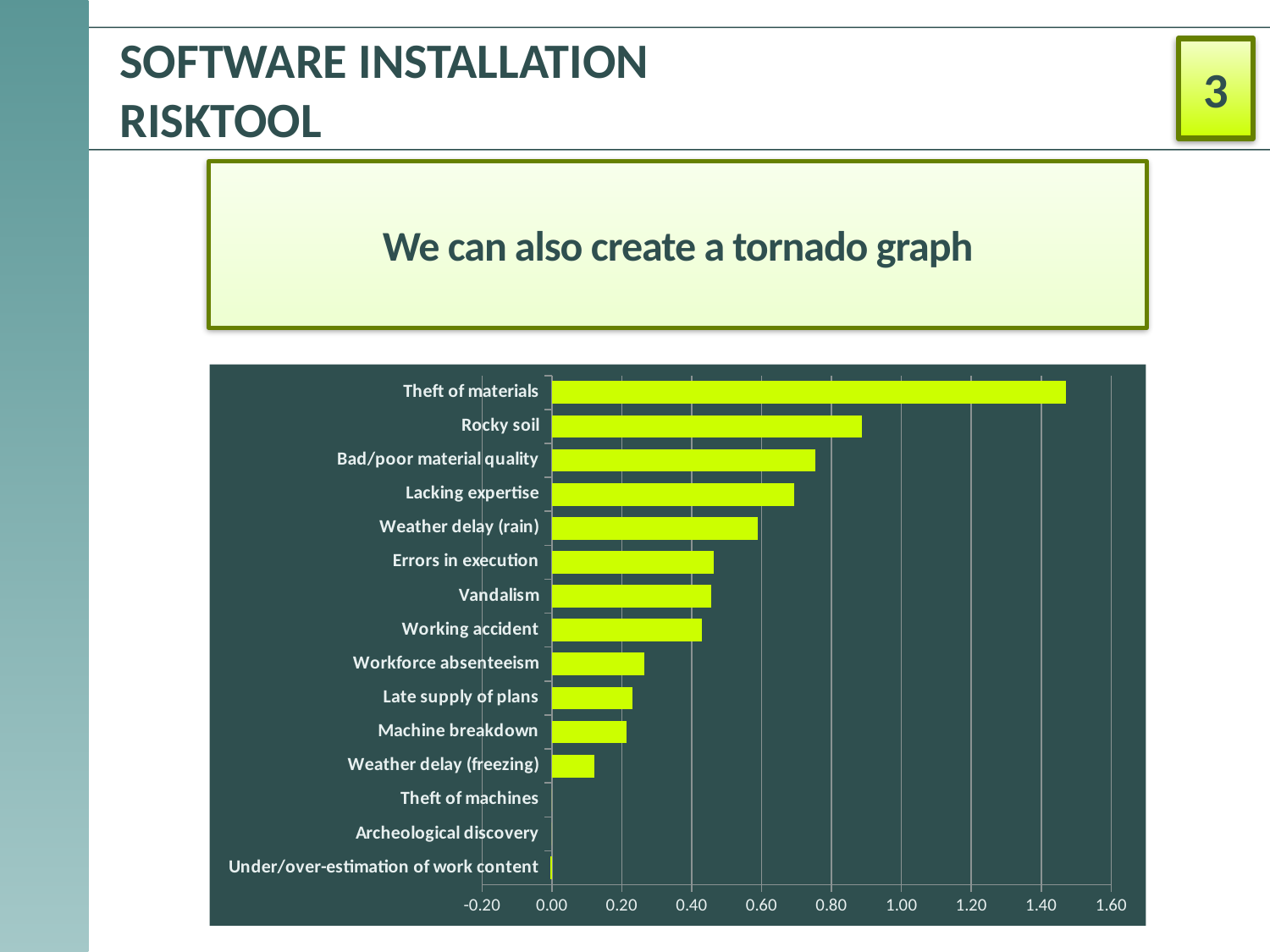

# Software installation RiskTool
3
We can also create a tornado graph

### Chart

| Category |  |
|---|---|
| Under/over-estimation of work content | -0.003577560730299036 |
| Archeological discovery | 0.0 |
| Theft of machines | 0.0 |
| Weather delay (freezing) | 0.122546870795509 |
| Machine breakdown | 0.21402735799653116 |
| Late supply of plans | 0.22932888896705814 |
| Workforce absenteeism | 0.264162586528227 |
| Working accident | 0.429401411593108 |
| Vandalism | 0.456252779825538 |
| Errors in execution | 0.464006420225796 |
| Weather delay (rain) | 0.5885195360204298 |
| Lacking expertise | 0.6933347759935665 |
| Bad/poor material quality | 0.7545200085857346 |
| Rocky soil | 0.8871570678556859 |
| Theft of materials | 1.47031985634312 |